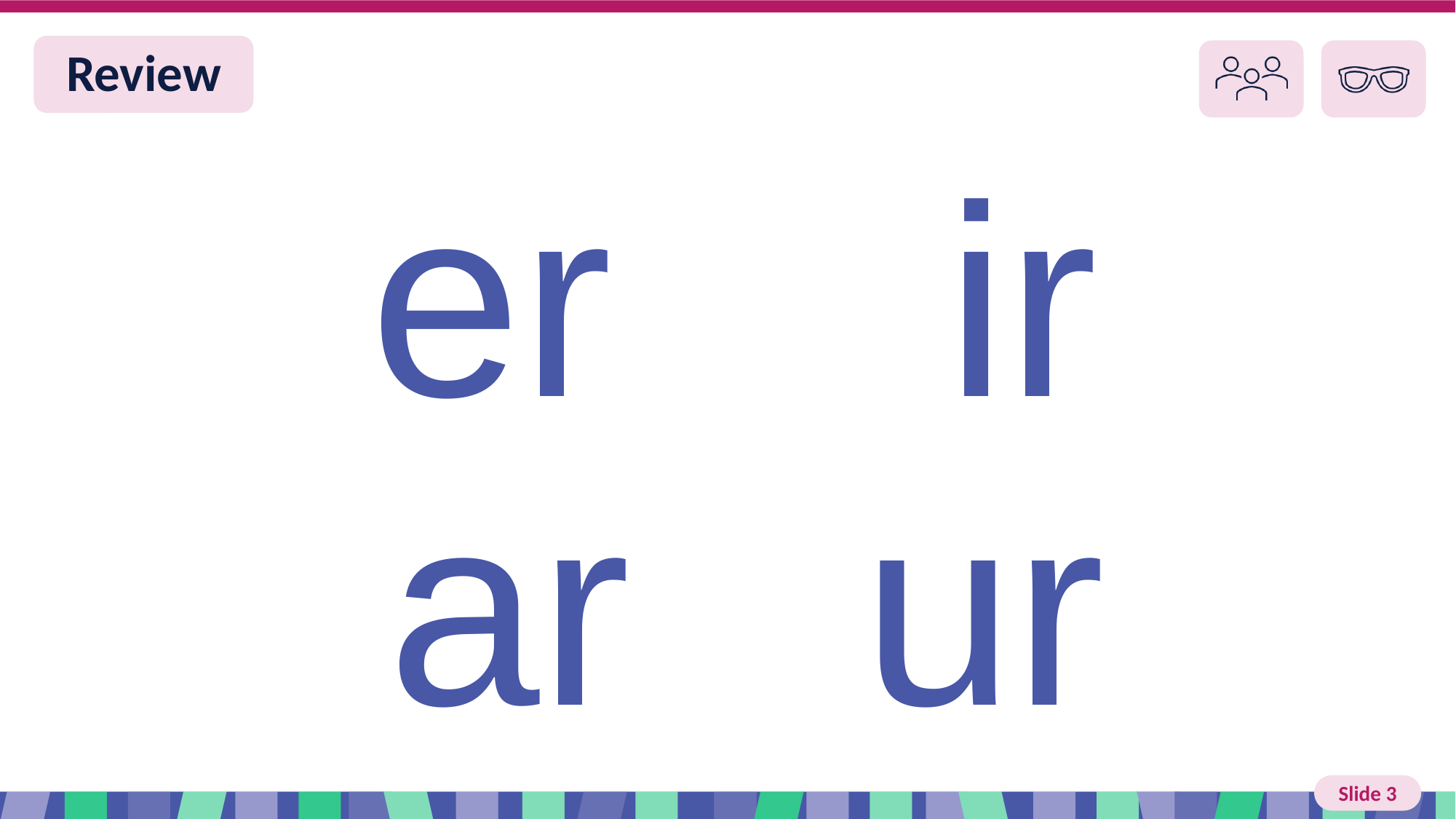

Slide 3 Review You do
 ir
 er
 ur
 ar